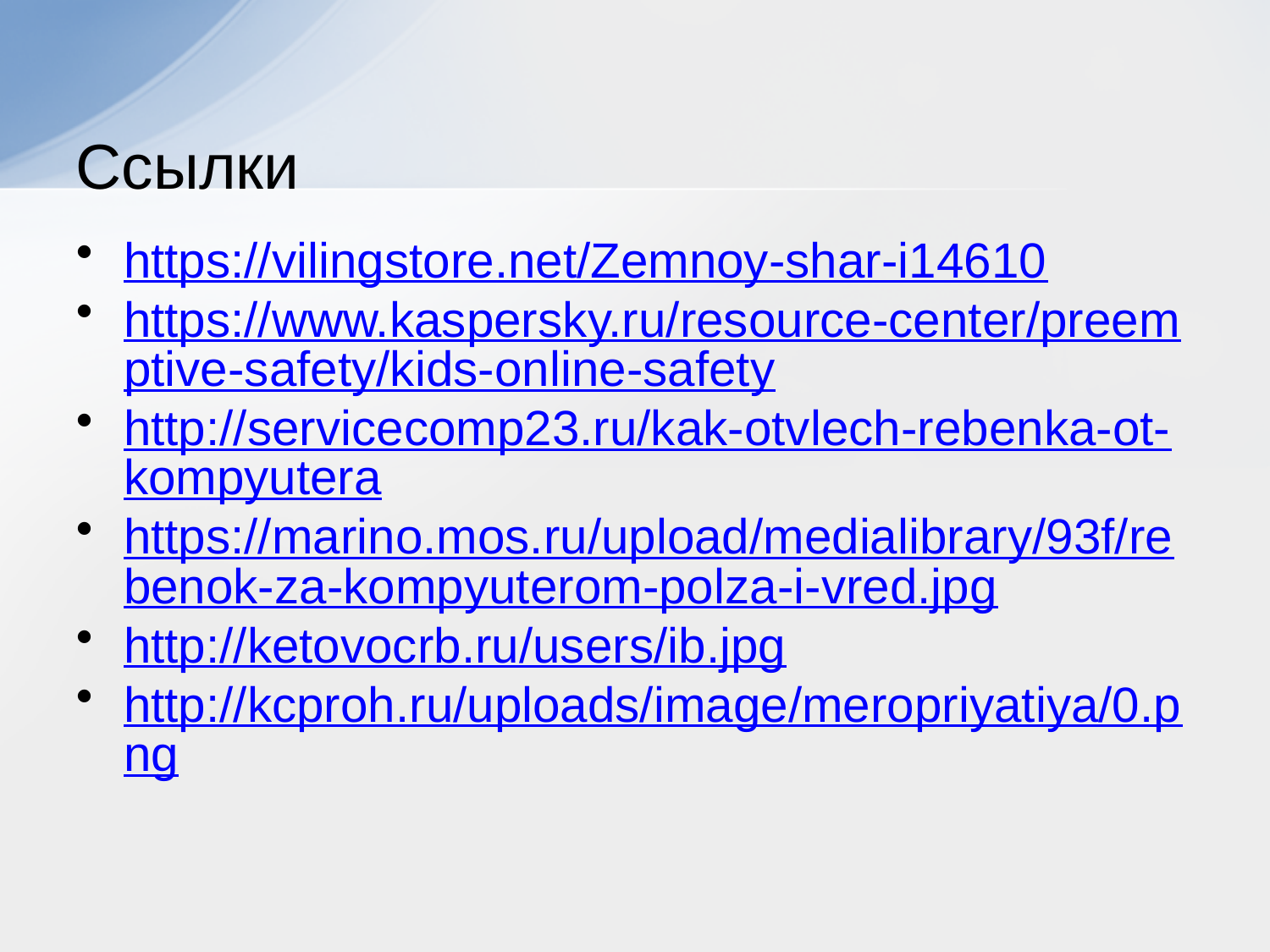

# Ссылки
https://vilingstore.net/Zemnoy-shar-i14610
https://www.kaspersky.ru/resource-center/preemptive-safety/kids-online-safety
http://servicecomp23.ru/kak-otvlech-rebenka-ot-kompyutera
https://marino.mos.ru/upload/medialibrary/93f/rebenok-za-kompyuterom-polza-i-vred.jpg
http://ketovocrb.ru/users/ib.jpg
http://kcproh.ru/uploads/image/meropriyatiya/0.png